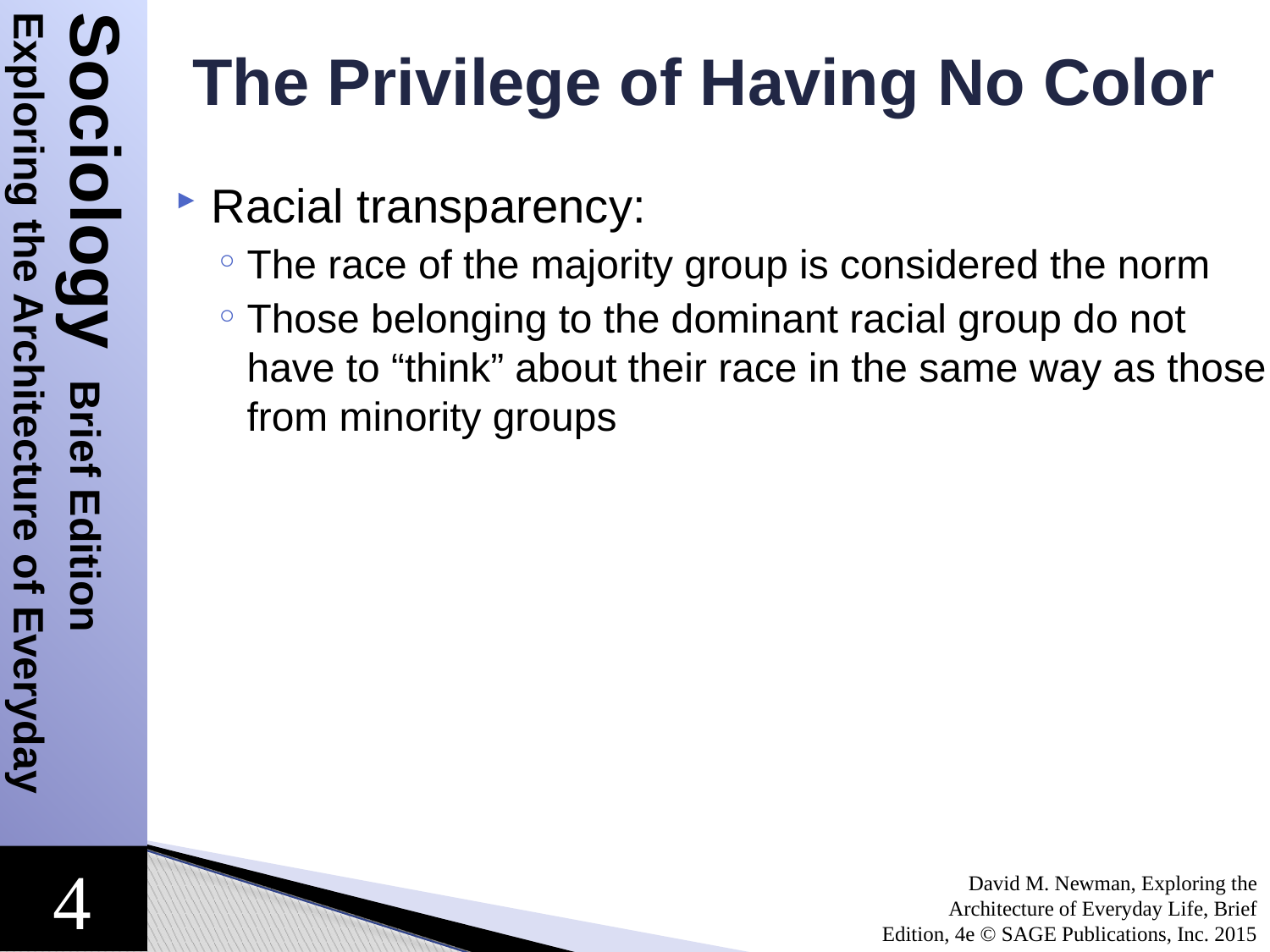

# The Privilege of Having No Color
Racial transparency:
The race of the majority group is considered the norm
Those belonging to the dominant racial group do not have to “think” about their race in the same way as those from minority groups

David M. Newman, Exploring the Architecture of Everyday Life, Brief Edition, 4e © SAGE Publications, Inc. 2015